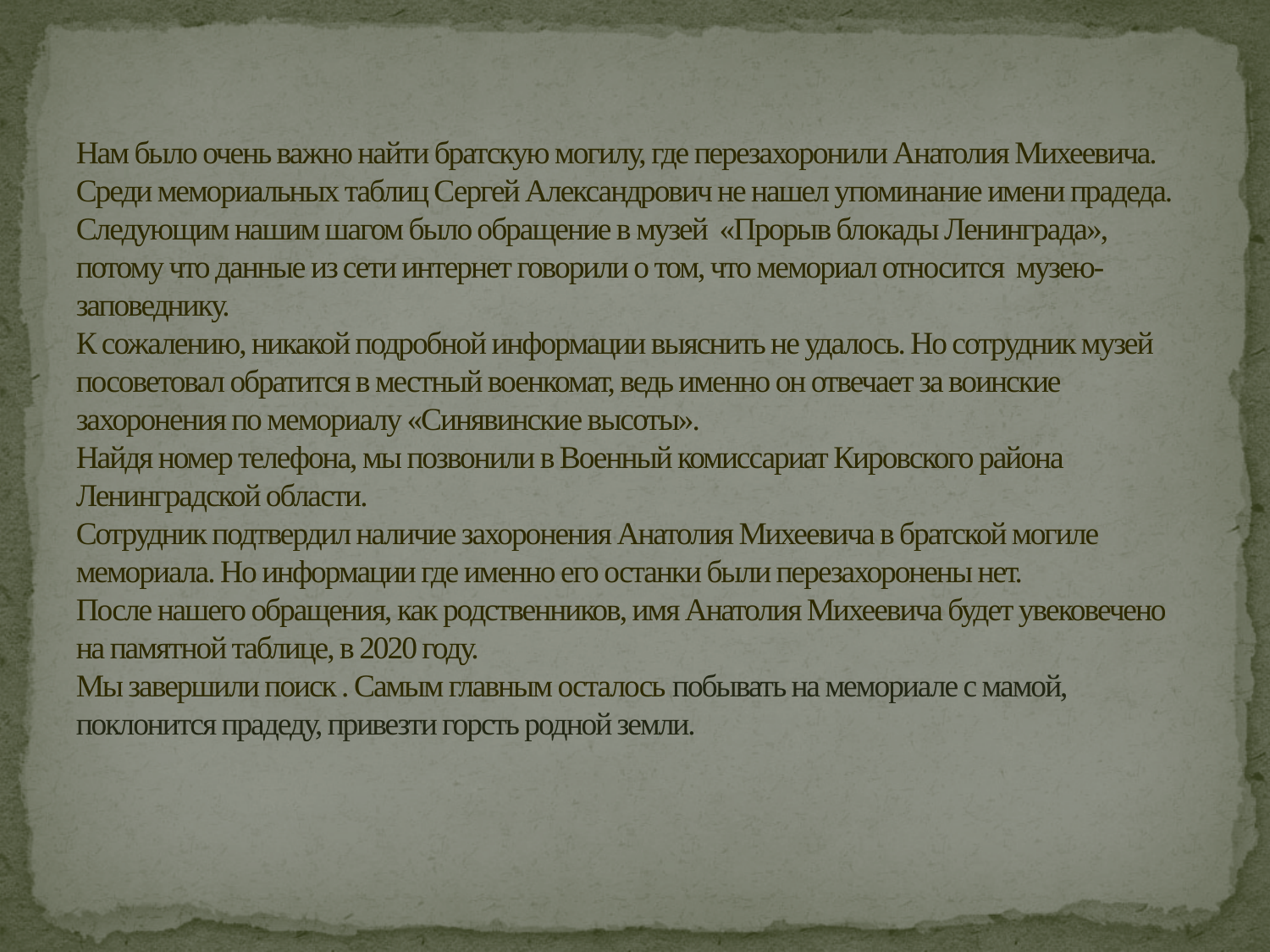

# Нам было очень важно найти братскую могилу, где перезахоронили Анатолия Михеевича. Среди мемориальных таблиц Сергей Александрович не нашел упоминание имени прадеда. Следующим нашим шагом было обращение в музей  «Прорыв блокады Ленинграда», потому что данные из сети интернет говорили о том, что мемориал относится  музею-заповеднику. К сожалению, никакой подробной информации выяснить не удалось. Но сотрудник музей посоветовал обратится в местный военкомат, ведь именно он отвечает за воинские захоронения по мемориалу «Синявинские высоты». Найдя номер телефона, мы позвонили в Военный комиссариат Кировского района Ленинградской области. Сотрудник подтвердил наличие захоронения Анатолия Михеевича в братской могиле мемориала. Но информации где именно его останки были перезахоронены нет. После нашего обращения, как родственников, имя Анатолия Михеевича будет увековечено на памятной таблице, в 2020 году. Мы завершили поиск . Самым главным осталось побывать на мемориале с мамой, поклонится прадеду, привезти горсть родной земли.